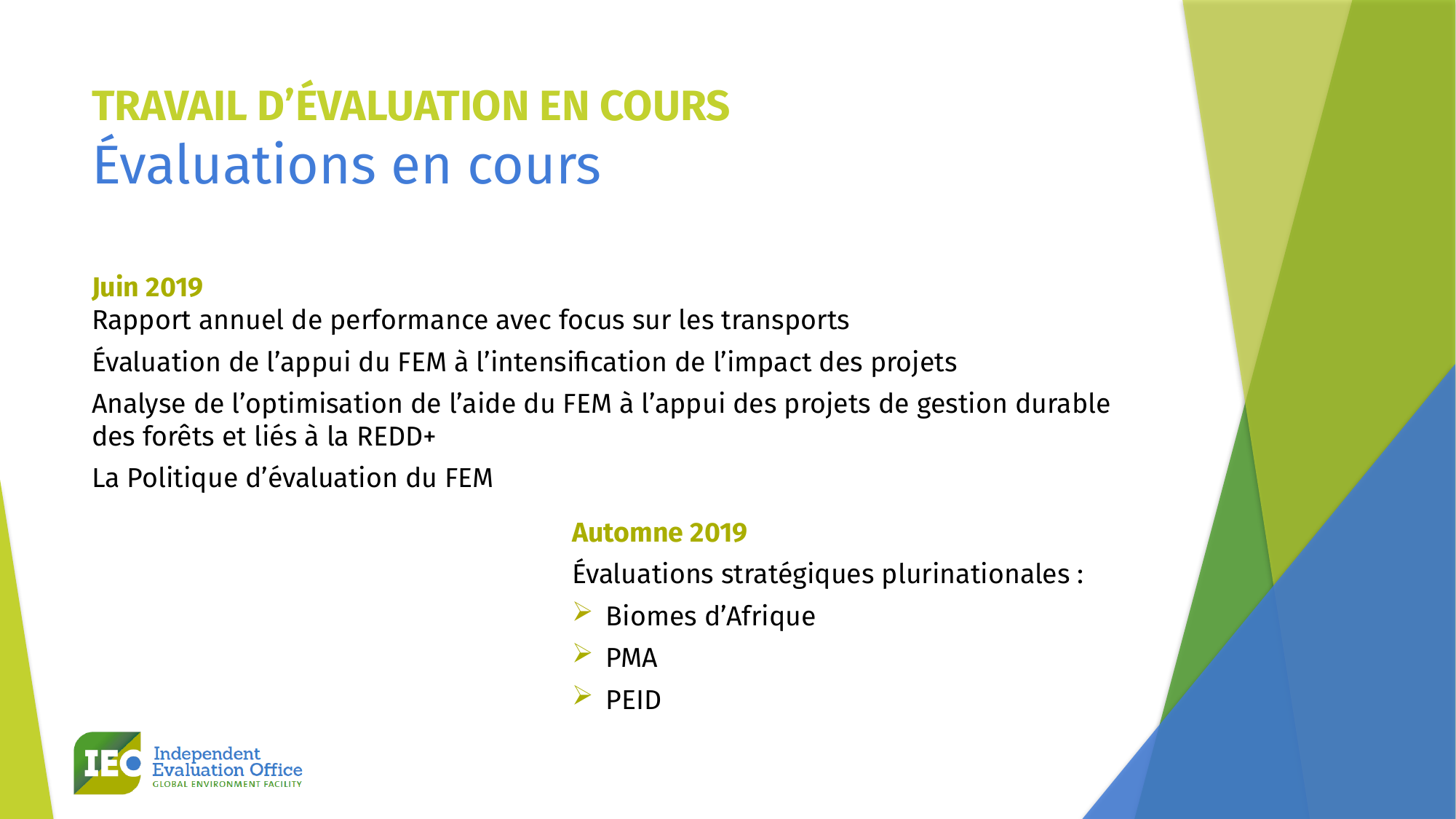

# TRAVAIL D’ÉVALUATION EN COURS Évaluations en cours
Juin 2019
Rapport annuel de performance avec focus sur les transports
Évaluation de l’appui du FEM à l’intensification de l’impact des projets
Analyse de l’optimisation de l’aide du FEM à l’appui des projets de gestion durable des forêts et liés à la REDD+
La Politique d’évaluation du FEM

Automne 2019
Évaluations stratégiques plurinationales :
Biomes d’Afrique
PMA
PEID